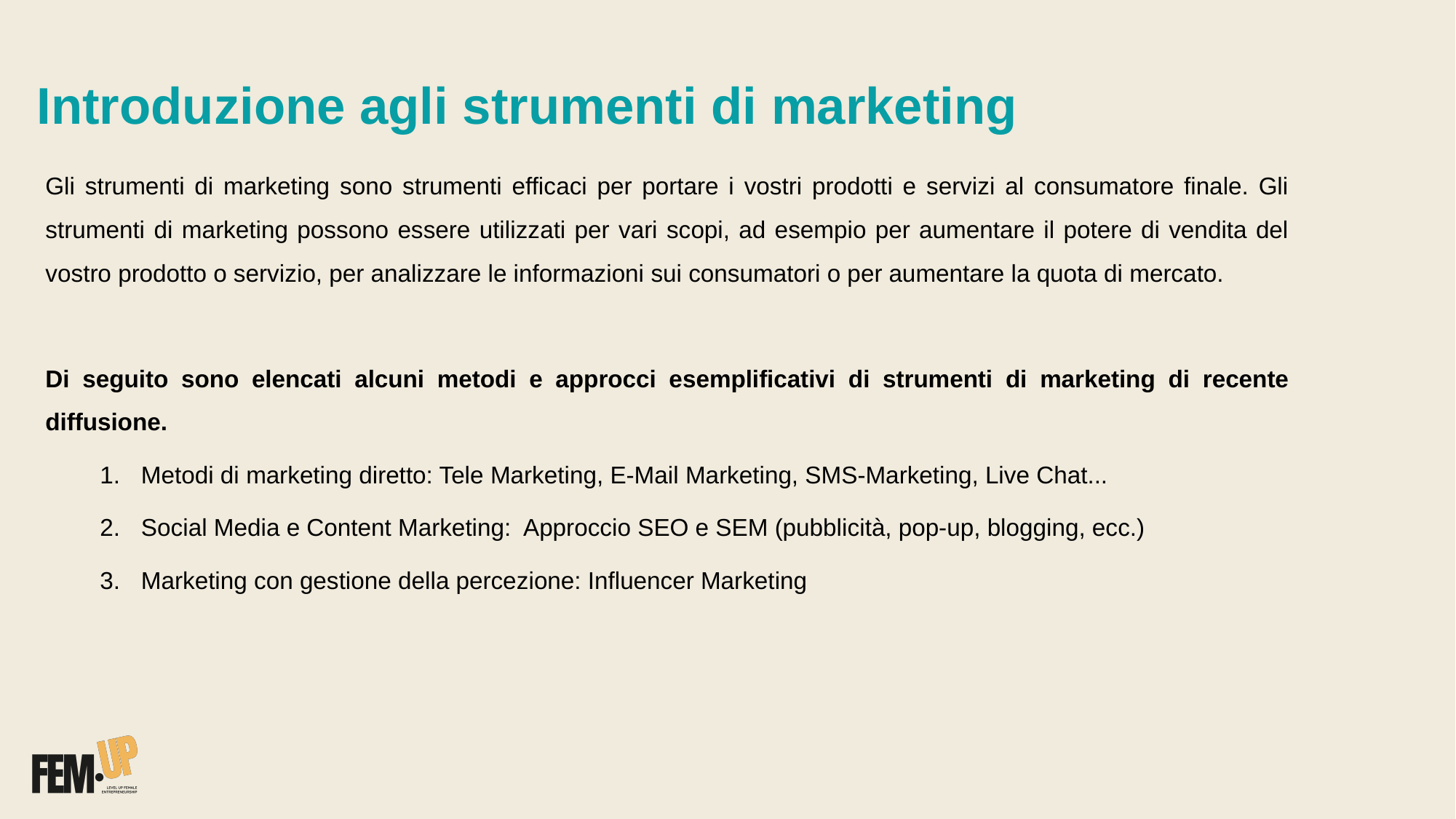

Introduzione agli strumenti di marketing
Gli strumenti di marketing sono strumenti efficaci per portare i vostri prodotti e servizi al consumatore finale. Gli strumenti di marketing possono essere utilizzati per vari scopi, ad esempio per aumentare il potere di vendita del vostro prodotto o servizio, per analizzare le informazioni sui consumatori o per aumentare la quota di mercato.

Di seguito sono elencati alcuni metodi e approcci esemplificativi di strumenti di marketing di recente diffusione.
Metodi di marketing diretto: Tele Marketing, E-Mail Marketing, SMS-Marketing, Live Chat...
Social Media e Content Marketing:  Approccio SEO e SEM (pubblicità, pop-up, blogging, ecc.)
Marketing con gestione della percezione: Influencer Marketing